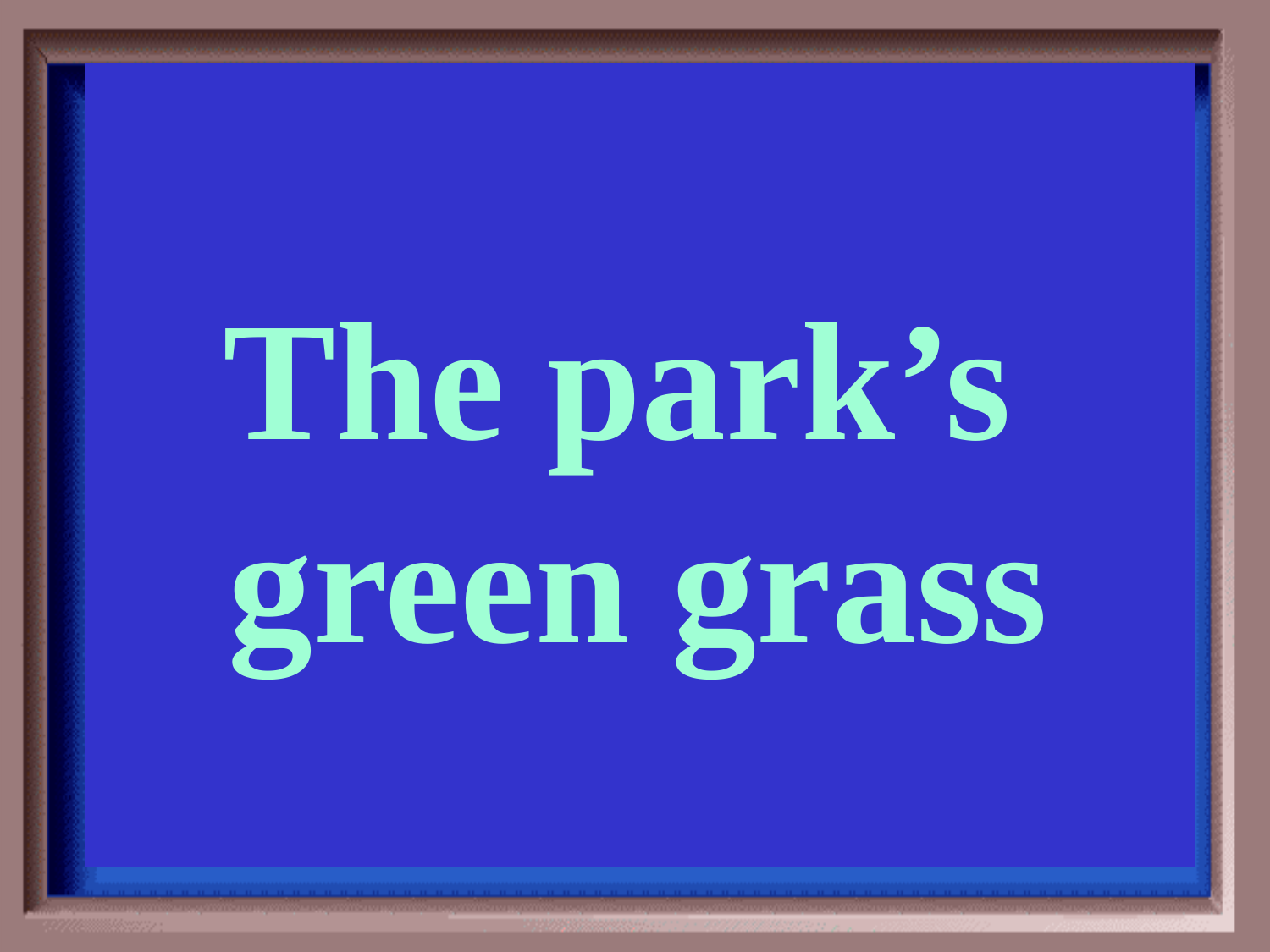

Category #5 $400 Question

The park’s
green grass